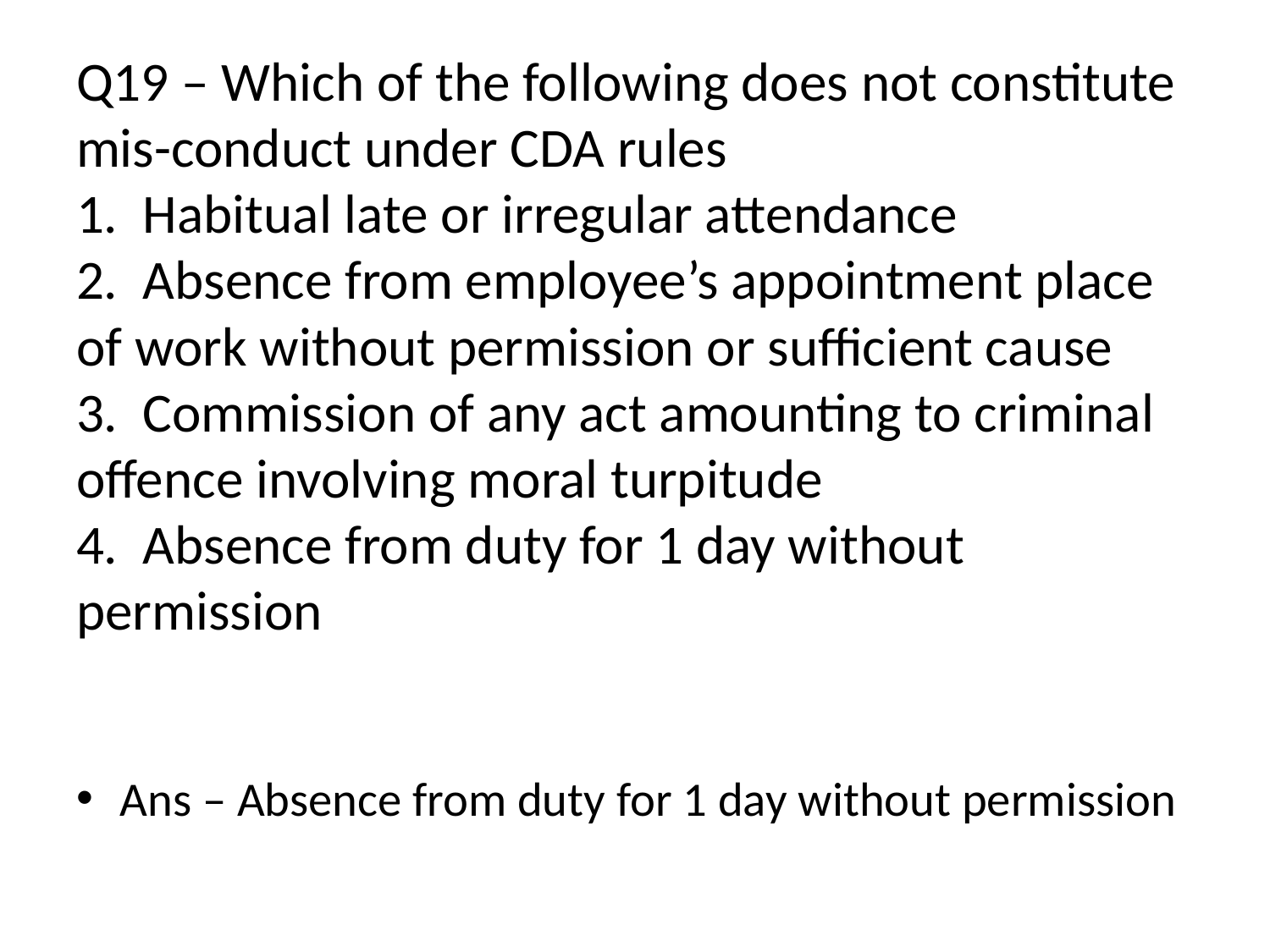

# Q19 – Which of the following does not constitute mis-conduct under CDA rules 1.  Habitual late or irregular attendance 2.  Absence from employee’s appointment place of work without permission or sufficient cause 3.  Commission of any act amounting to criminal offence involving moral turpitude 4.  Absence from duty for 1 day without permission
Ans – Absence from duty for 1 day without permission